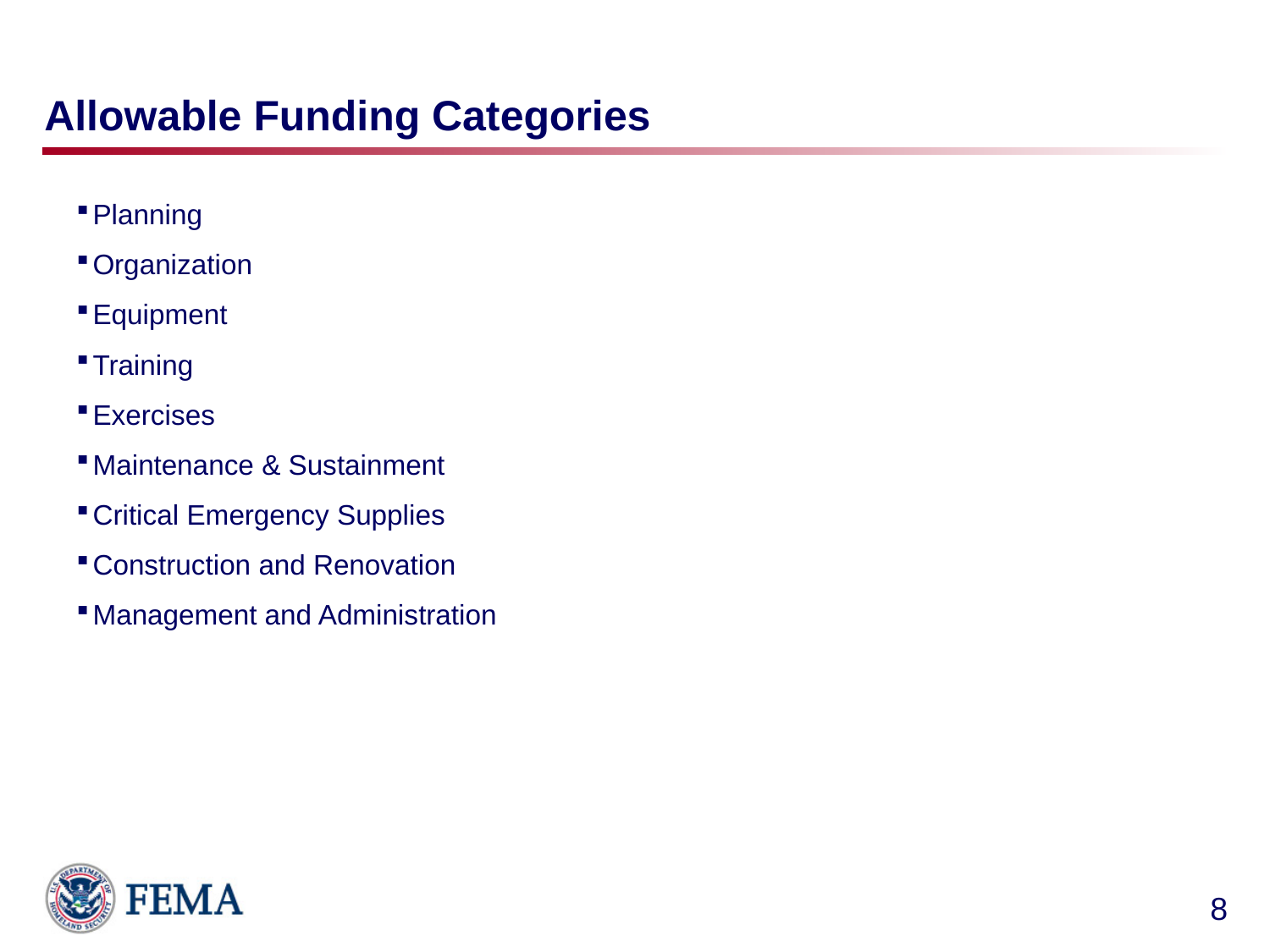

# Allowable Funding Categories
Planning
Organization
Equipment
Training
Exercises
Maintenance & Sustainment
Critical Emergency Supplies
Construction and Renovation
Management and Administration

8